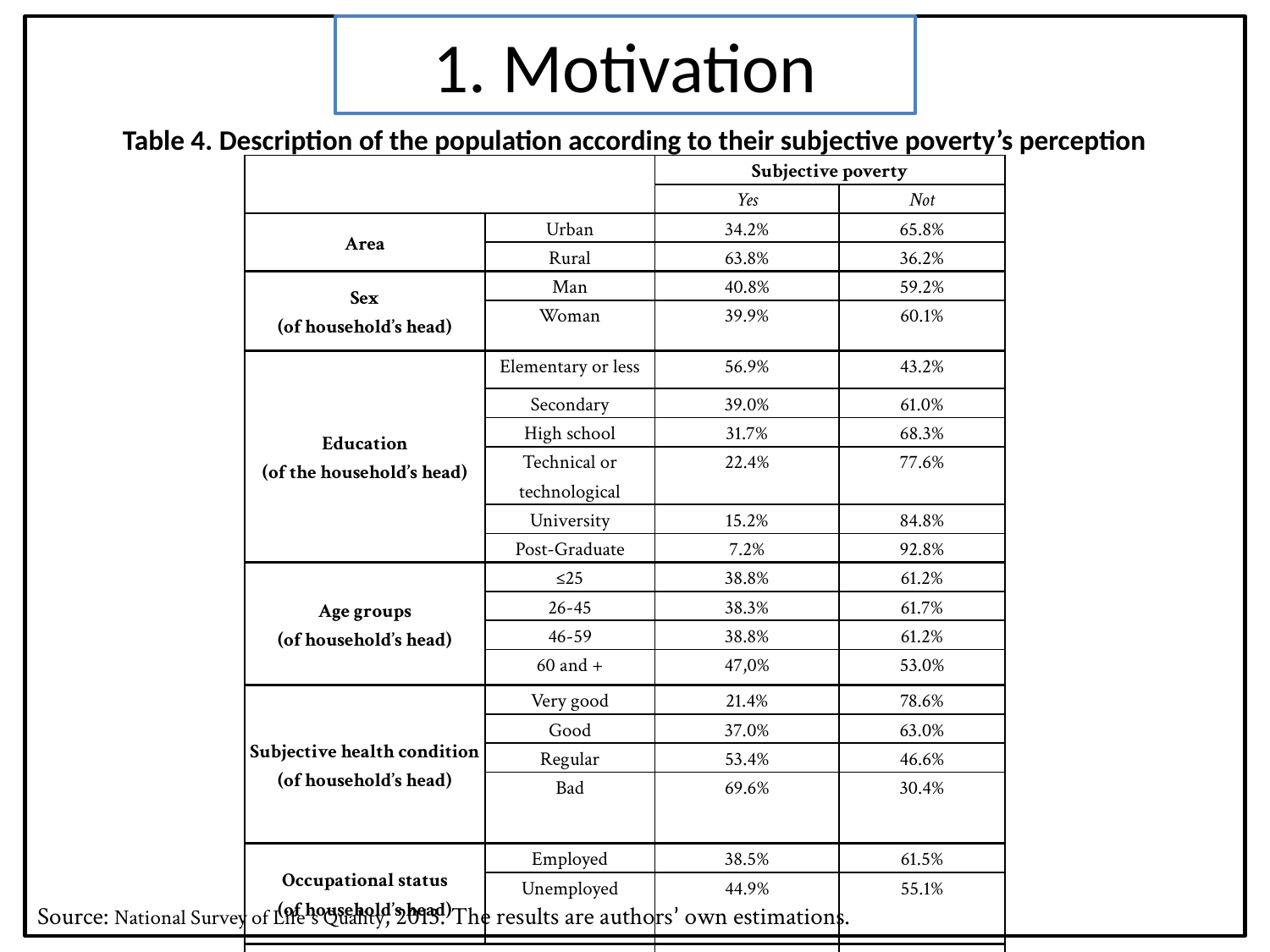

1. Motivation
Table 4. Description of the population according to their subjective poverty’s perception

|  |  | Subjective poverty |  |
| --- | --- | --- | --- |
|  |  | Yes | Not |
| Area | Urban | 34.2% | 65.8% |
|  | Rural | 63.8% | 36.2% |
| Sex (of household’s head) | Man | 40.8% | 59.2% |
|  | Woman | 39.9% | 60.1% |
| Education (of the household’s head) | Elementary or less | 56.9% | 43.2% |
|  | Secondary | 39.0% | 61.0% |
|  | High school | 31.7% | 68.3% |
|  | Technical or technological | 22.4% | 77.6% |
|  | University | 15.2% | 84.8% |
|  | Post-Graduate | 7.2% | 92.8% |
| Age groups (of household’s head) | ≤25 | 38.8% | 61.2% |
|  | 26-45 | 38.3% | 61.7% |
|  | 46-59 | 38.8% | 61.2% |
|  | 60 and + | 47,0% | 53.0% |
| Subjective health condition (of household’s head) | Very good | 21.4% | 78.6% |
|  | Good | 37.0% | 63.0% |
|  | Regular | 53.4% | 46.6% |
|  | Bad | 69.6% | 30.4% |
| Occupational status (of household’s head) | Employed | 38.5% | 61.5% |
|  | Unemployed | 44.9% | 55.1% |
| Total |  | 40.6% | 59.4% |
Source: National Survey of Life’s Quality, 2013. The results are authors’ own estimations.